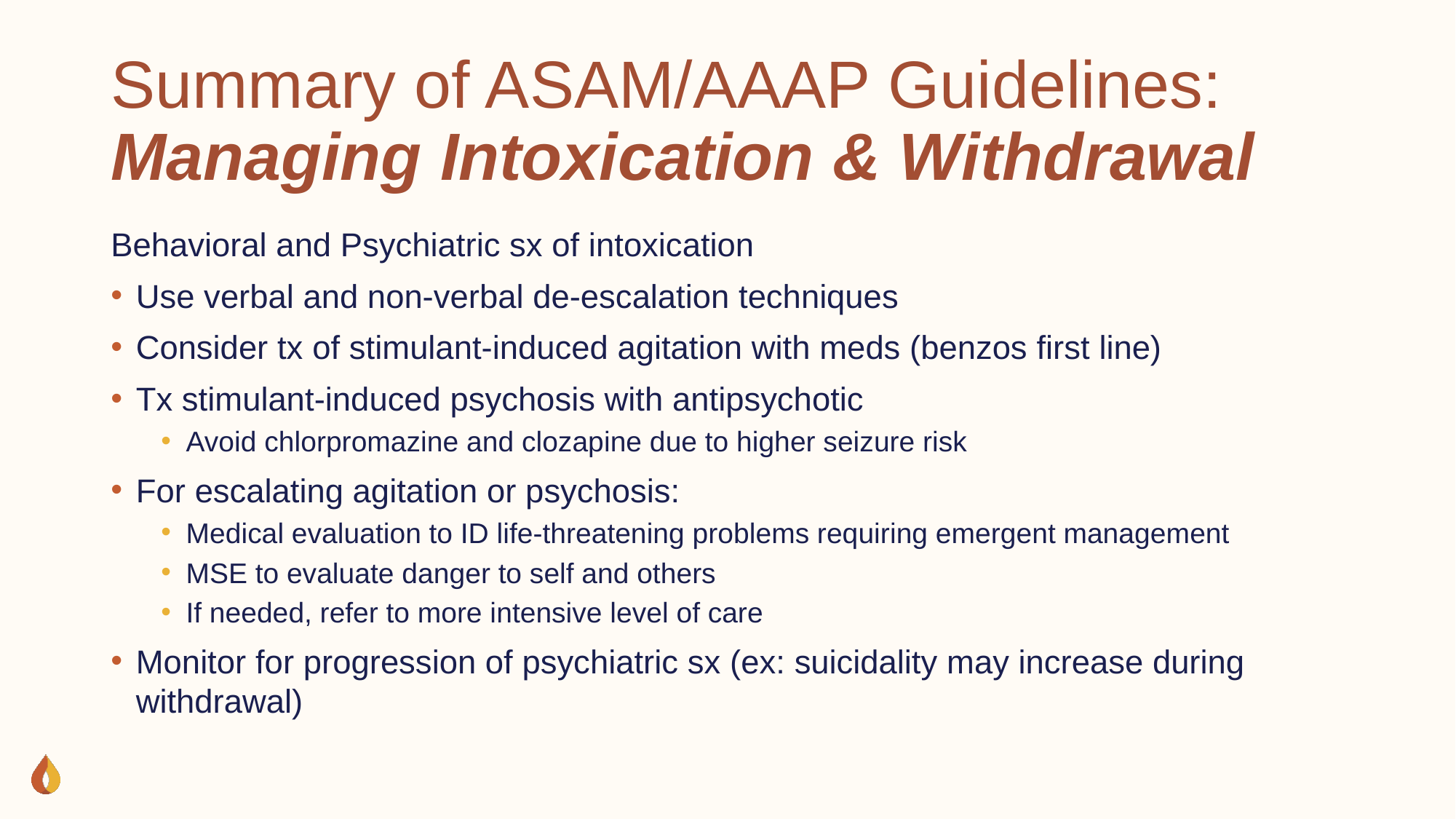

# Summary of ASAM/AAAP Guidelines: Managing Intoxication & Withdrawal
Behavioral and Psychiatric sx of intoxication
Use verbal and non-verbal de-escalation techniques
Consider tx of stimulant-induced agitation with meds (benzos first line)
Tx stimulant-induced psychosis with antipsychotic
Avoid chlorpromazine and clozapine due to higher seizure risk
For escalating agitation or psychosis:
Medical evaluation to ID life-threatening problems requiring emergent management
MSE to evaluate danger to self and others
If needed, refer to more intensive level of care
Monitor for progression of psychiatric sx (ex: suicidality may increase during withdrawal)